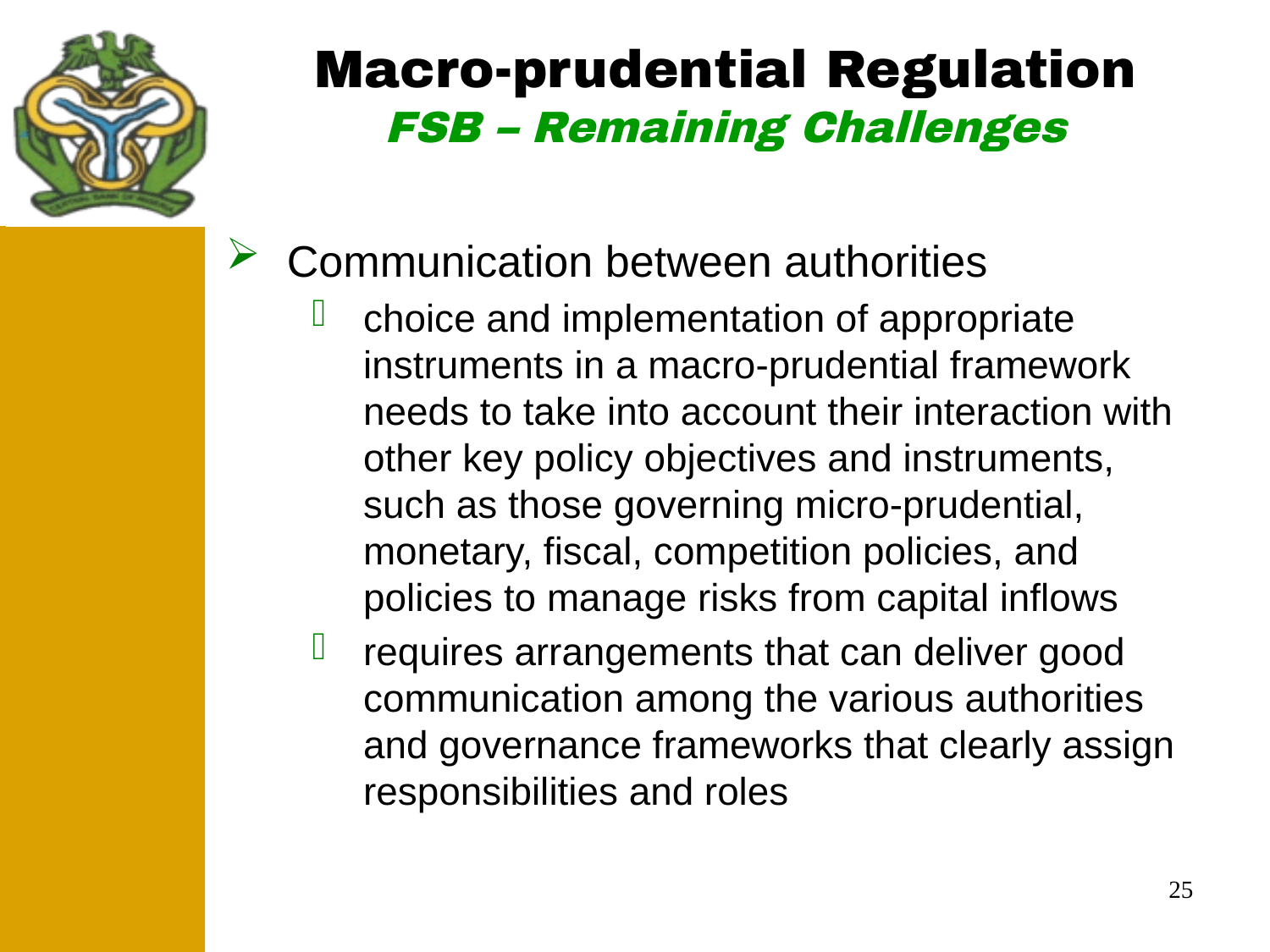

Macro-prudential Regulation
FSB – Remaining Challenges
#
Communication between authorities
choice and implementation of appropriate instruments in a macro-prudential framework needs to take into account their interaction with other key policy objectives and instruments, such as those governing micro-prudential, monetary, fiscal, competition policies, and policies to manage risks from capital inflows
requires arrangements that can deliver good communication among the various authorities and governance frameworks that clearly assign responsibilities and roles

25